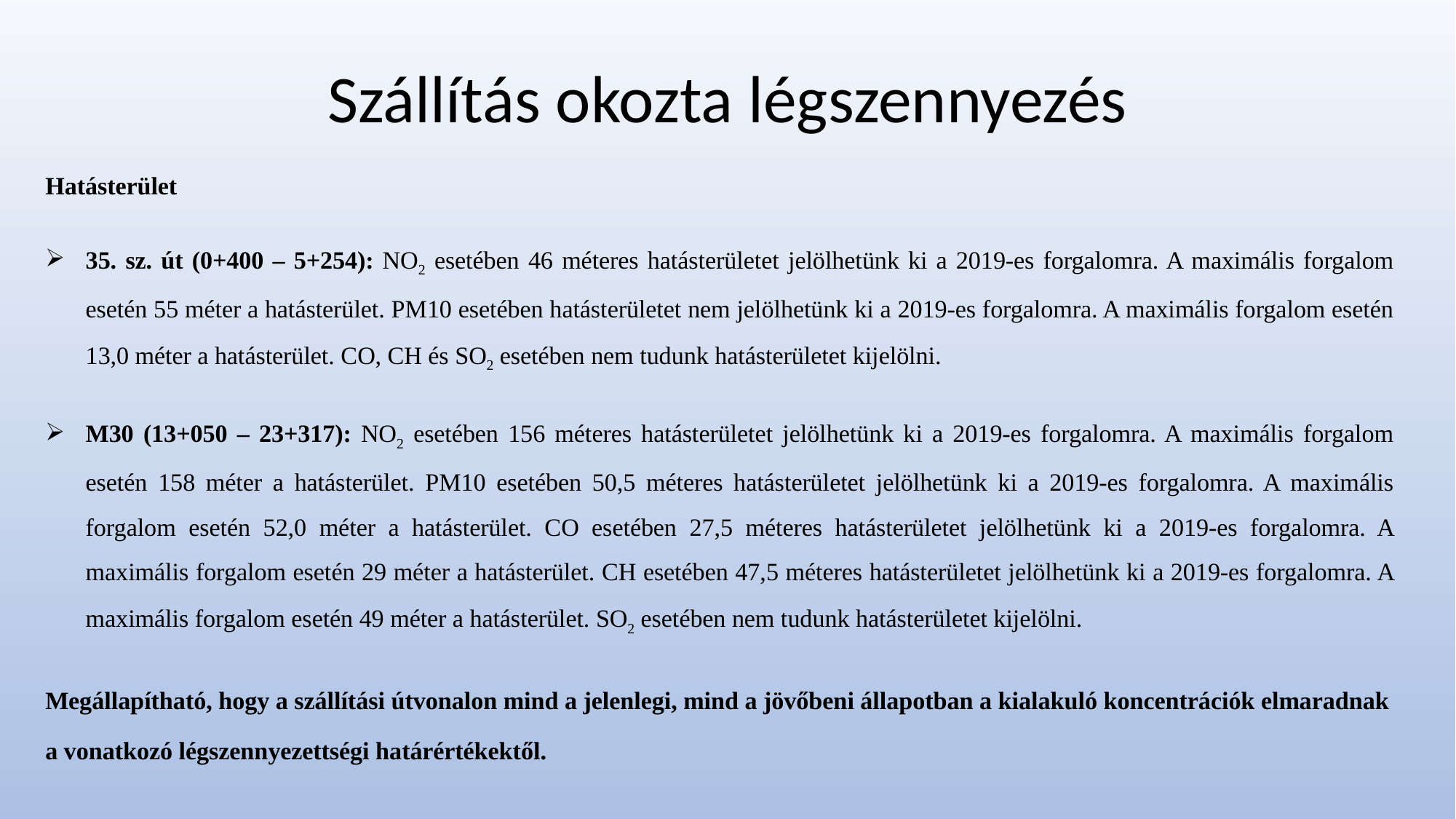

# Szállítás okozta légszennyezés
Hatásterület
35. sz. út (0+400 – 5+254): NO2 esetében 46 méteres hatásterületet jelölhetünk ki a 2019-es forgalomra. A maximális forgalom esetén 55 méter a hatásterület. PM10 esetében hatásterületet nem jelölhetünk ki a 2019-es forgalomra. A maximális forgalom esetén 13,0 méter a hatásterület. CO, CH és SO2 esetében nem tudunk hatásterületet kijelölni.
M30 (13+050 – 23+317): NO2 esetében 156 méteres hatásterületet jelölhetünk ki a 2019-es forgalomra. A maximális forgalom esetén 158 méter a hatásterület. PM10 esetében 50,5 méteres hatásterületet jelölhetünk ki a 2019-es forgalomra. A maximális forgalom esetén 52,0 méter a hatásterület. CO esetében 27,5 méteres hatásterületet jelölhetünk ki a 2019-es forgalomra. A maximális forgalom esetén 29 méter a hatásterület. CH esetében 47,5 méteres hatásterületet jelölhetünk ki a 2019-es forgalomra. A maximális forgalom esetén 49 méter a hatásterület. SO2 esetében nem tudunk hatásterületet kijelölni.
Megállapítható, hogy a szállítási útvonalon mind a jelenlegi, mind a jövőbeni állapotban a kialakuló koncentrációk elmaradnak a vonatkozó légszennyezettségi határértékektől.